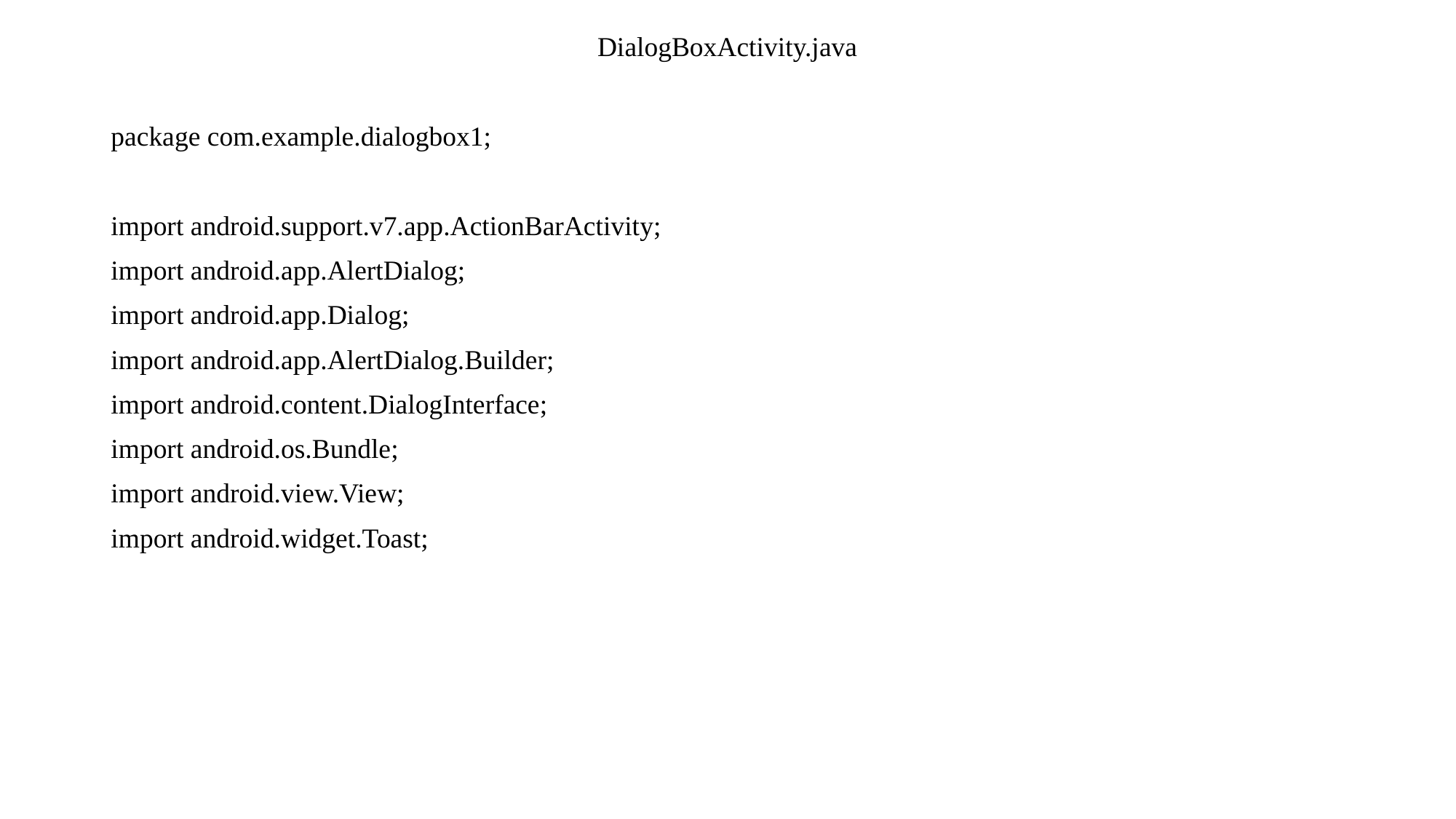

DialogBoxActivity.java

package com.example.dialogbox1;

import android.support.v7.app.ActionBarActivity;
import android.app.AlertDialog;
import android.app.Dialog;
import android.app.AlertDialog.Builder;
import android.content.DialogInterface;
import android.os.Bundle;
import android.view.View;
import android.widget.Toast;